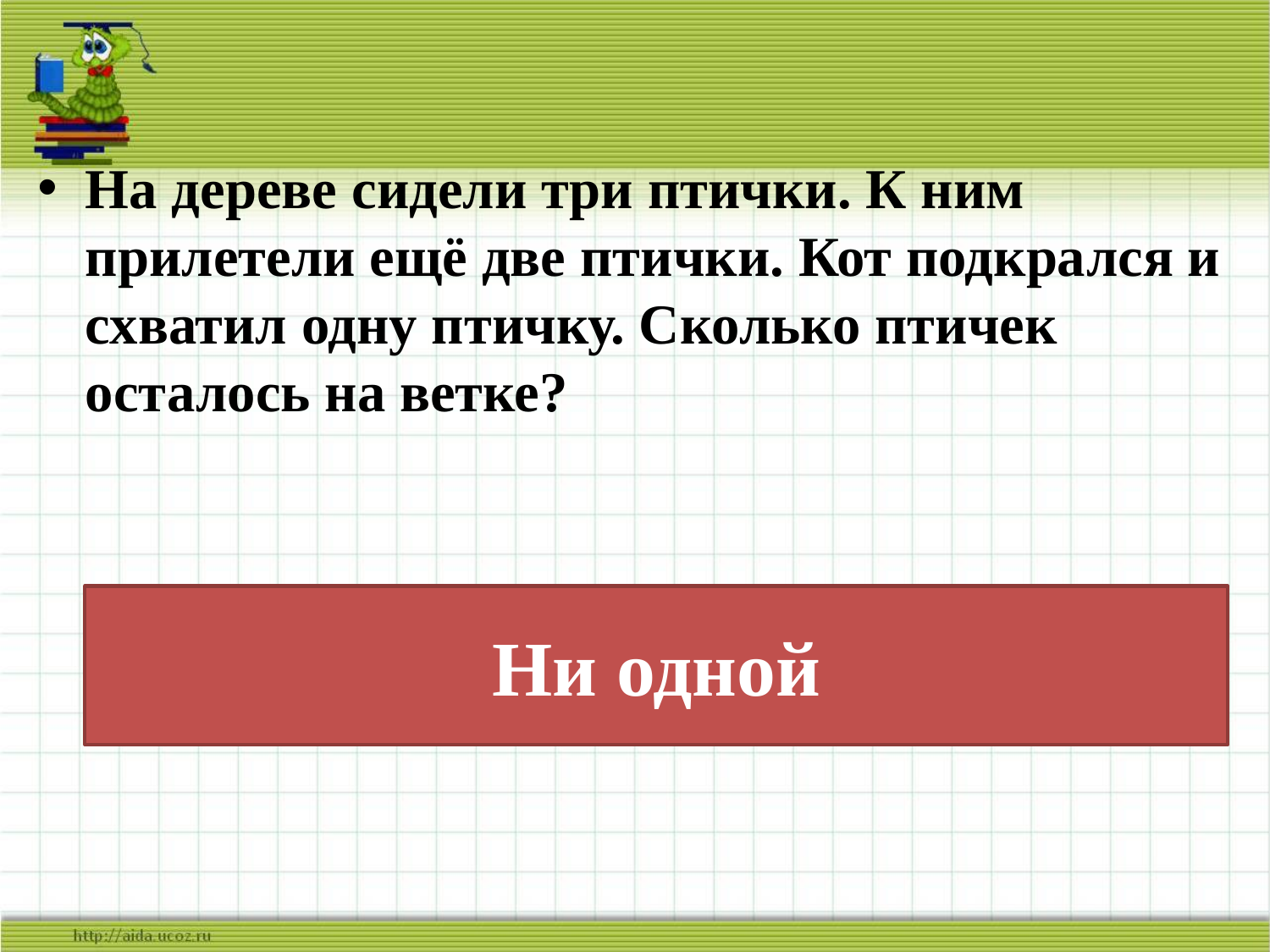

На дереве сидели три птички. К ним прилетели ещё две птички. Кот подкрался и схватил одну птичку. Сколько птичек осталось на ветке?
# Ни одной